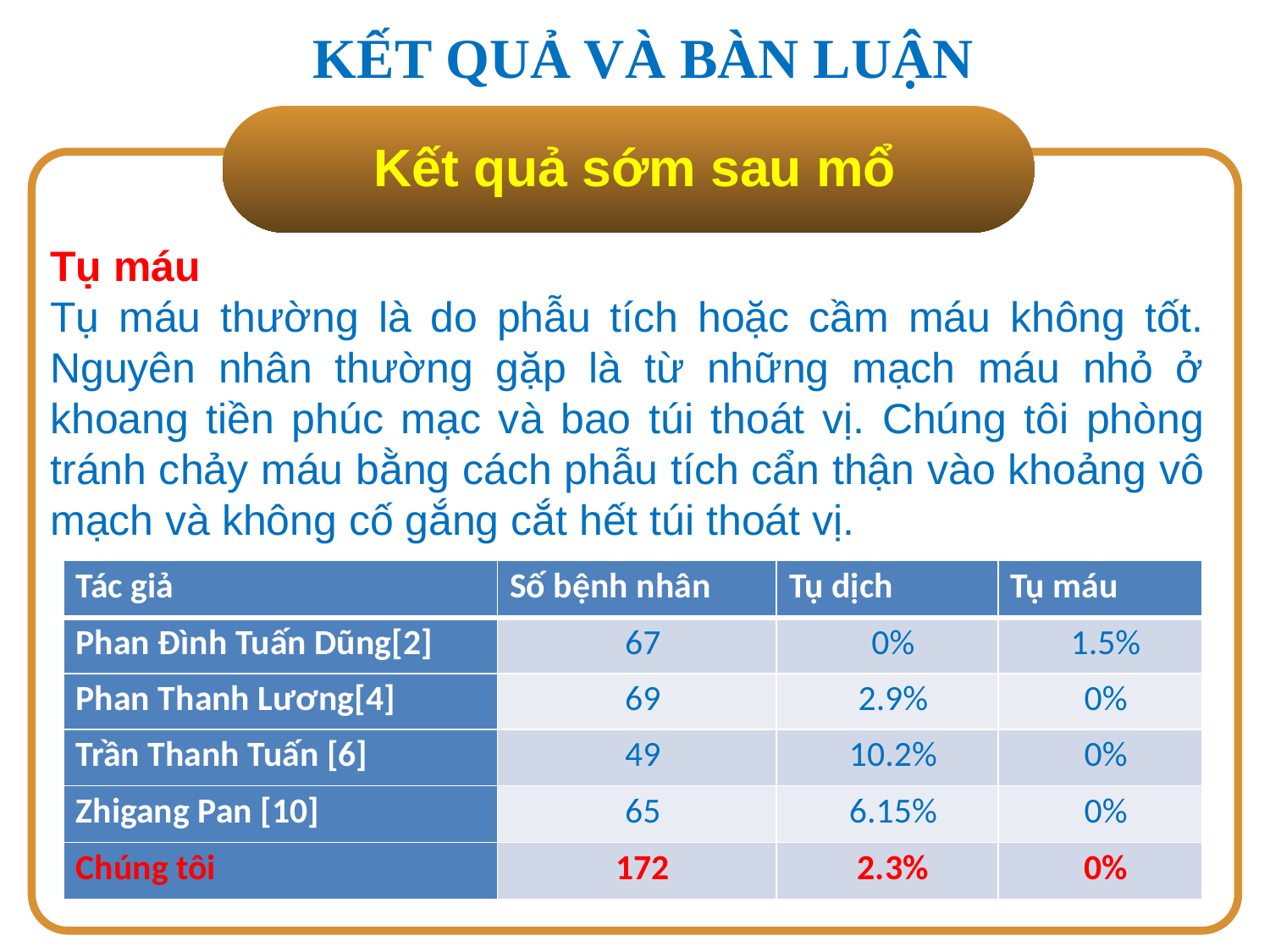

KẾT QUẢ VÀ BÀN LUẬN

Tụ máu
Tụ máu thường là do phẫu tích hoặc cầm máu không tốt. Nguyên nhân thường gặp là từ những mạch máu nhỏ ở khoang tiền phúc mạc và bao túi thoát vị. Chúng tôi phòng tránh chảy máu bằng cách phẫu tích cẩn thận vào khoảng vô mạch và không cố gắng cắt hết túi thoát vị.
Kết quả sớm sau mổ
| Tác giả | Số bệnh nhân | Tụ dịch | Tụ máu |
| --- | --- | --- | --- |
| Phan Đình Tuấn Dũng[2] | 67 | 0% | 1.5% |
| Phan Thanh Lương[4] | 69 | 2.9% | 0% |
| Trần Thanh Tuấn [6] | 49 | 10.2% | 0% |
| Zhigang Pan [10] | 65 | 6.15% | 0% |
| Chúng tôi | 172 | 2.3% | 0% |